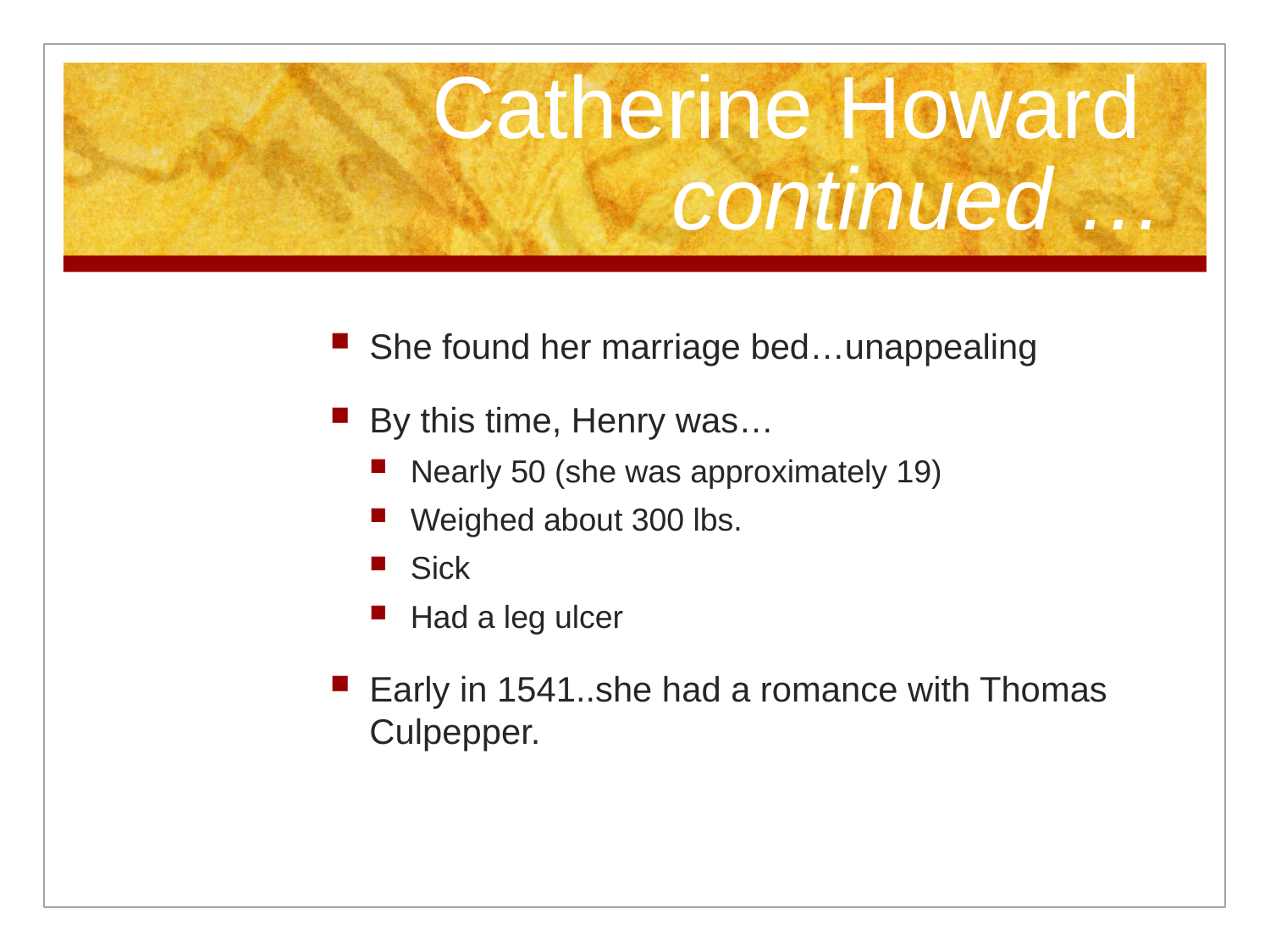

# Catherine Howard continued …
She found her marriage bed…unappealing
By this time, Henry was…
Nearly 50 (she was approximately 19)
Weighed about 300 lbs.
Sick
Had a leg ulcer
Early in 1541..she had a romance with Thomas Culpepper.